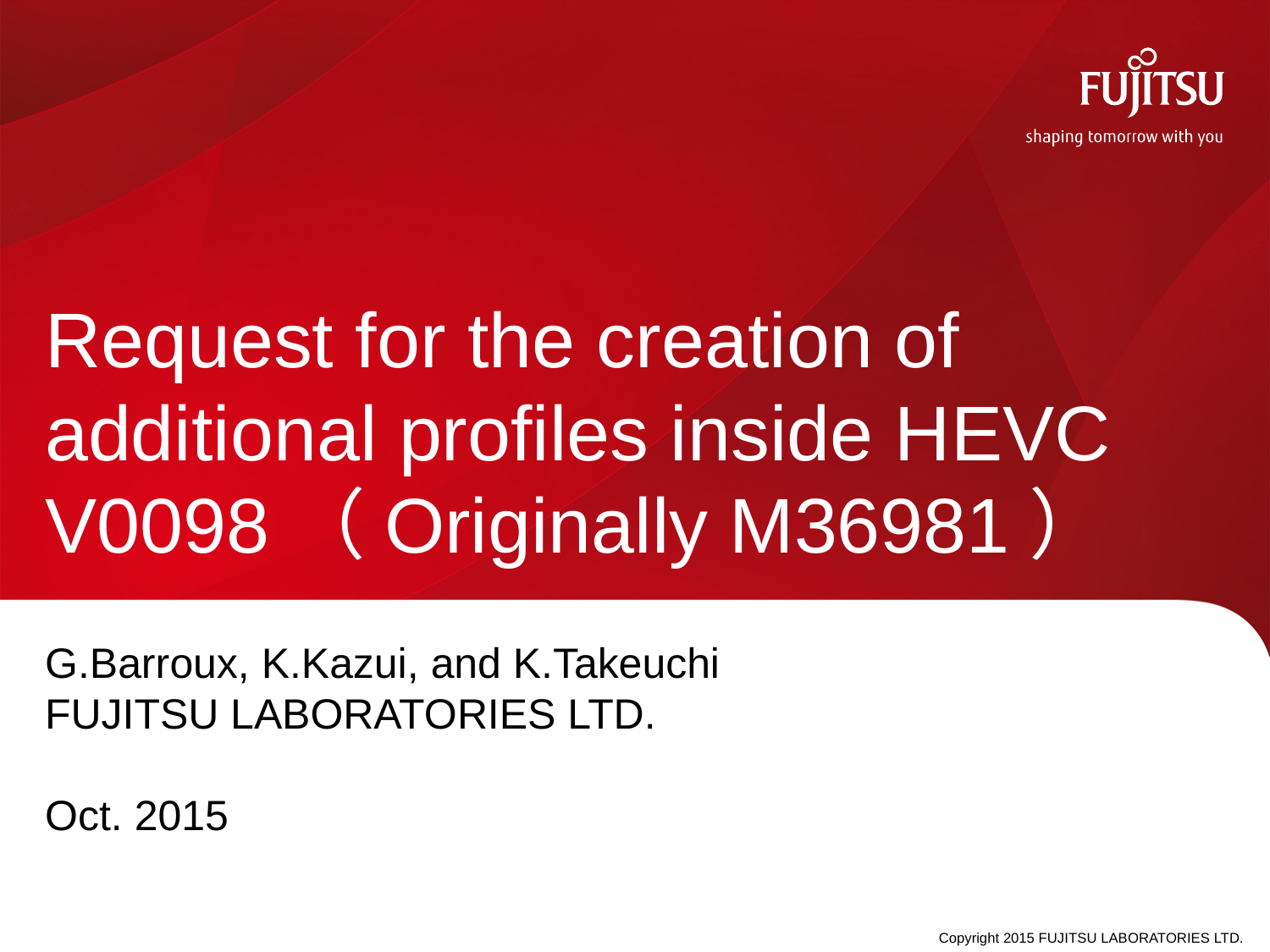

# Request for the creation of additional profiles inside HEVC V0098（Originally M36981）
G.Barroux, K.Kazui, and K.Takeuchi
FUJITSU LABORATORIES LTD.

Oct. 2015
1
Copyright 2015 FUJITSU LABORATORIES LTD.